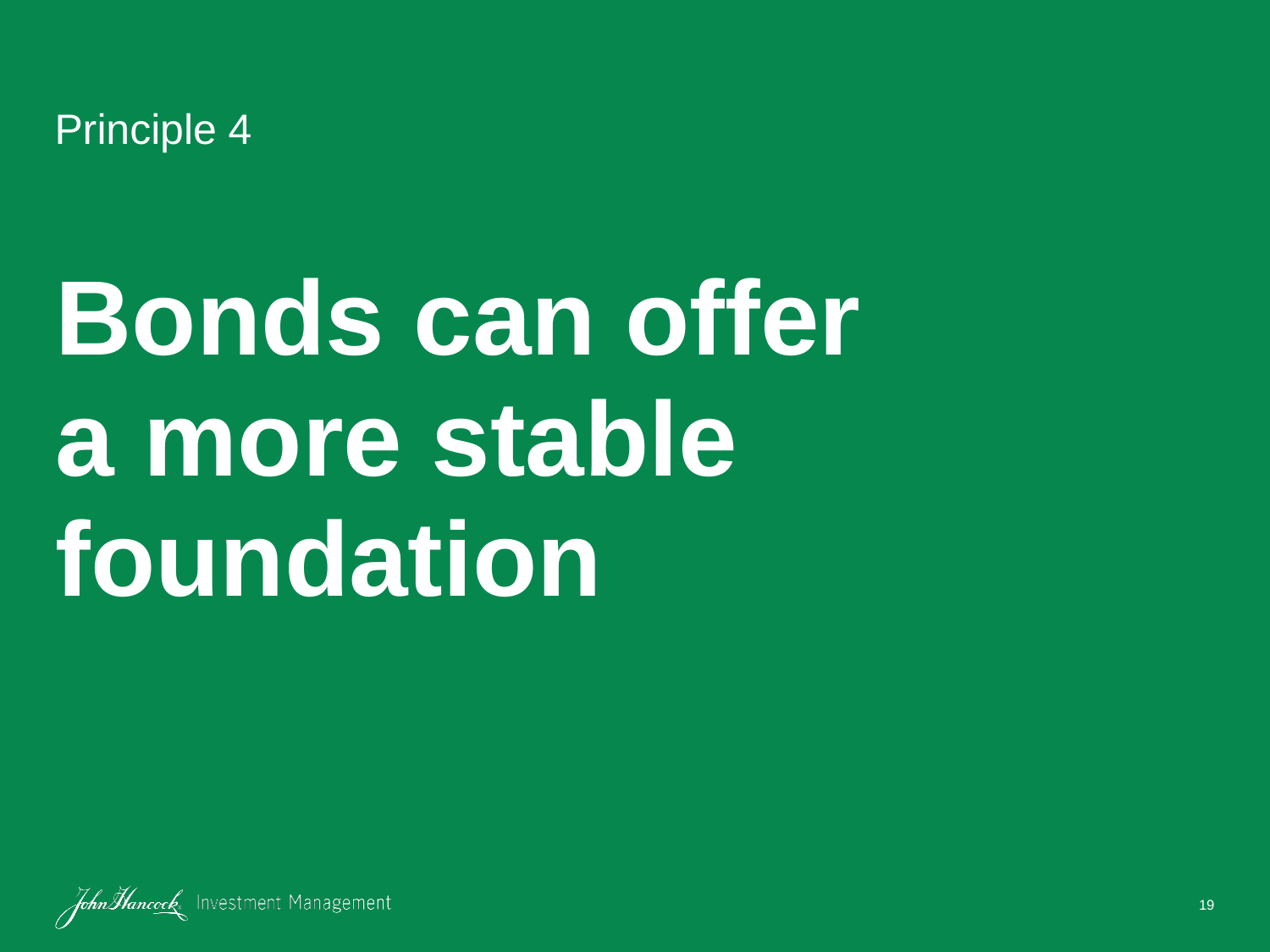

Principle 4
# Bonds can offer a more stable foundation
19